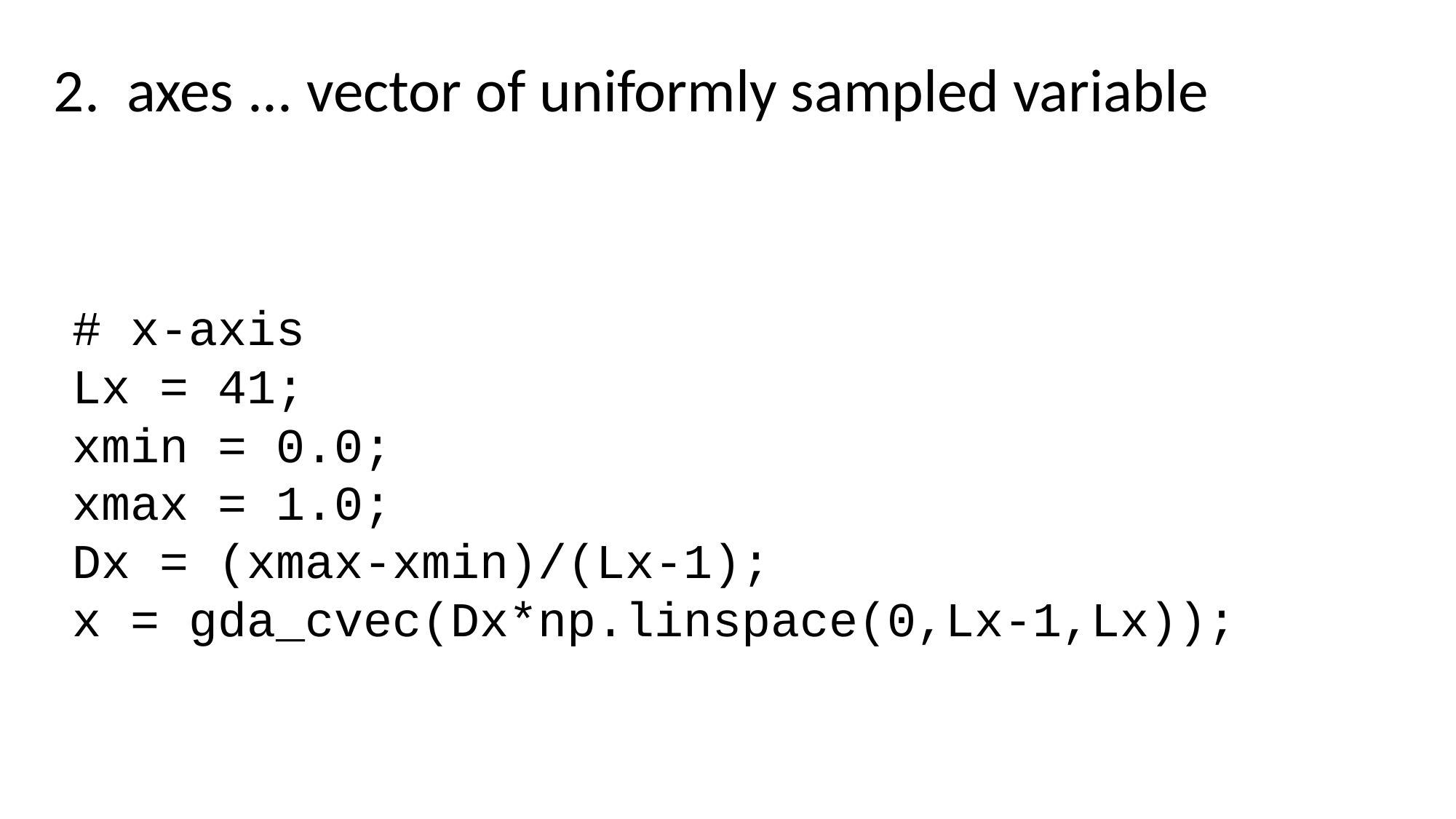

2.  axes ... vector of uniformly sampled variable
# x-axis
Lx = 41;
xmin = 0.0;
xmax = 1.0;
Dx = (xmax-xmin)/(Lx-1);
x = gda_cvec(Dx*np.linspace(0,Lx-1,Lx));